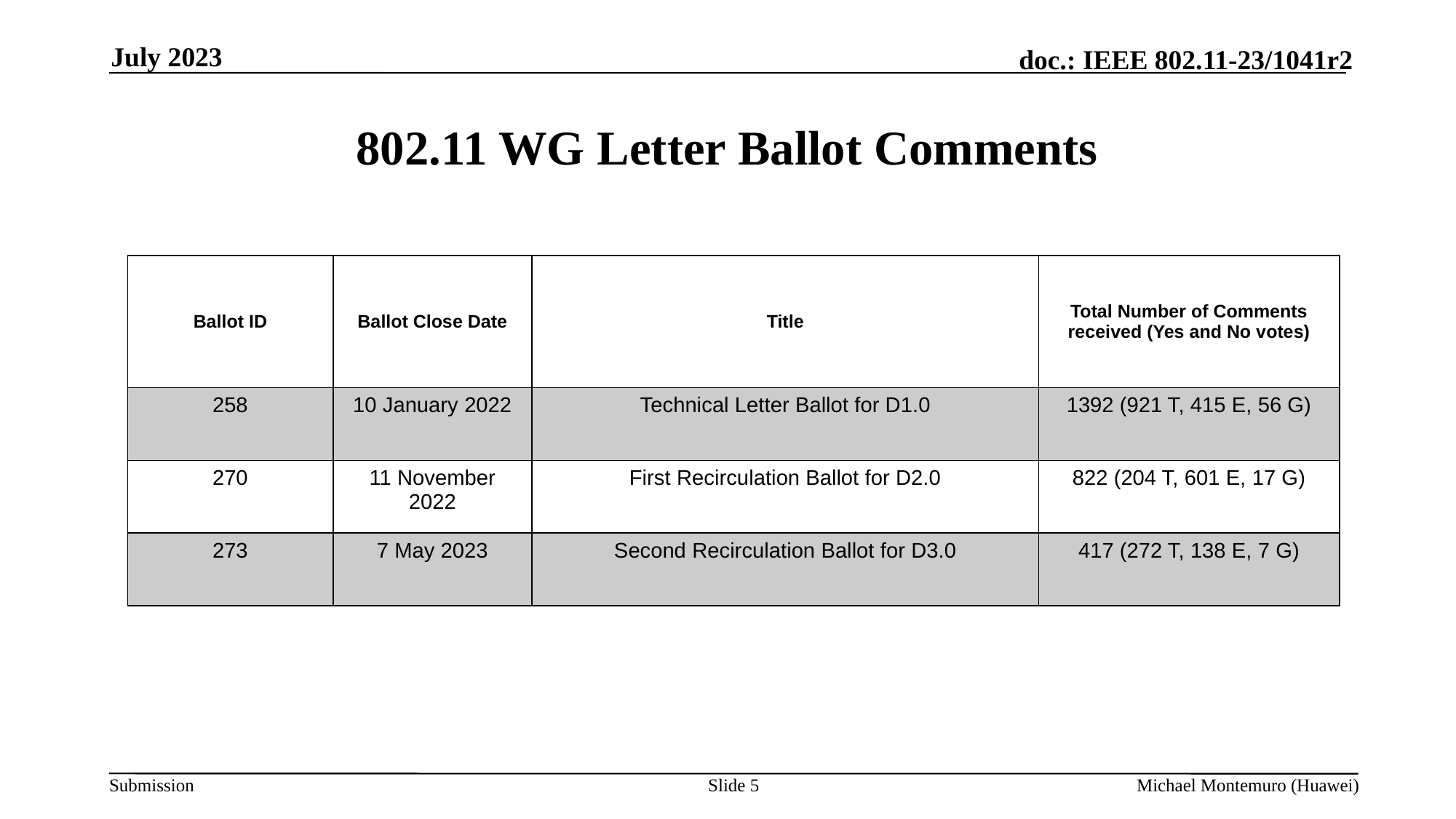

July 2023
# 802.11 WG Letter Ballot Comments
| Ballot ID | Ballot Close Date | Title | Total Number of Comments received (Yes and No votes) |
| --- | --- | --- | --- |
| 258 | 10 January 2022 | Technical Letter Ballot for D1.0 | 1392 (921 T, 415 E, 56 G) |
| 270 | 11 November 2022 | First Recirculation Ballot for D2.0 | 822 (204 T, 601 E, 17 G) |
| 273 | 7 May 2023 | Second Recirculation Ballot for D3.0 | 417 (272 T, 138 E, 7 G) |
Slide 5
Michael Montemuro (Huawei)